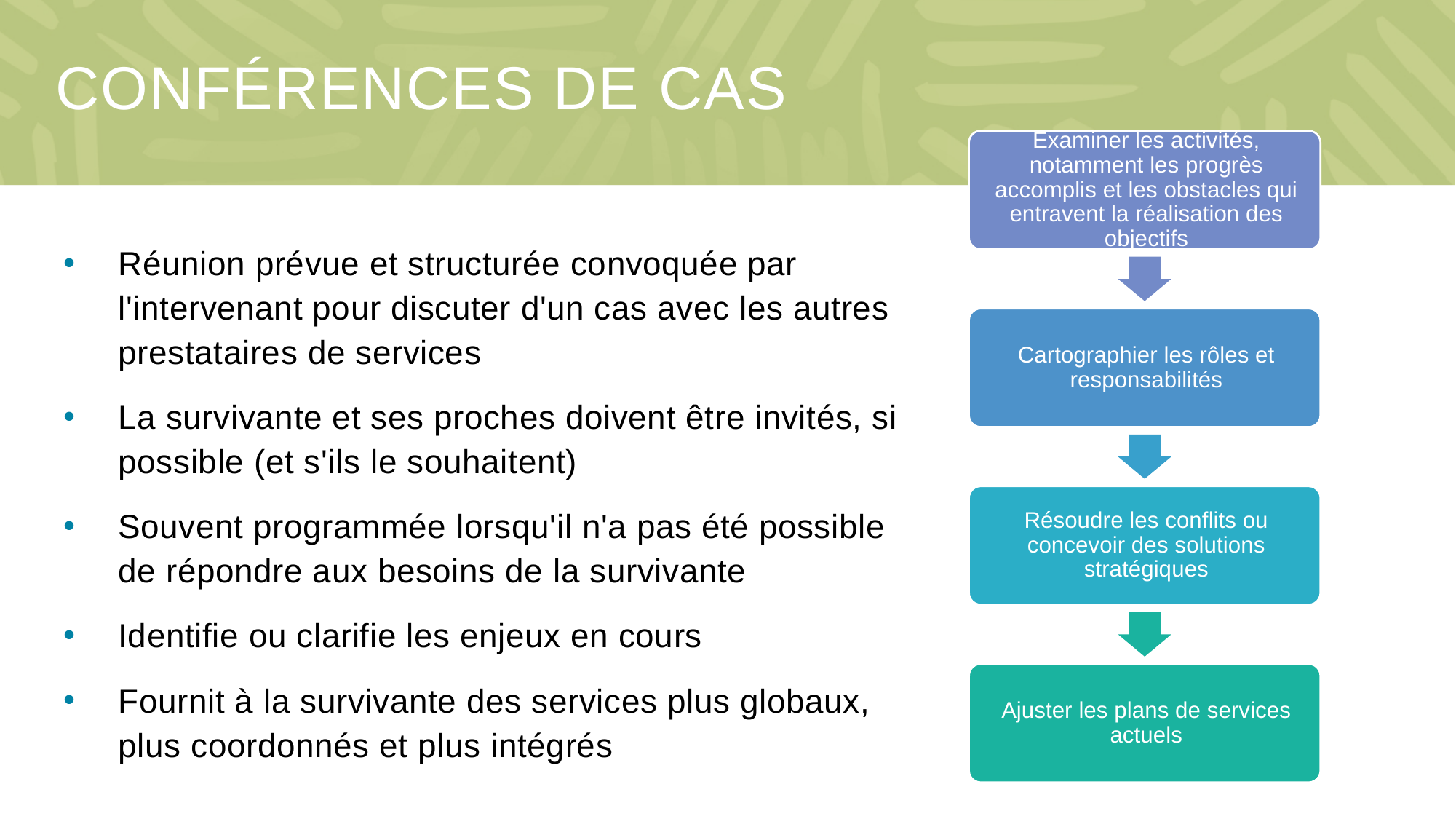

# Conférences de cas
Examiner les activités, notamment les progrès accomplis et les obstacles qui entravent la réalisation des objectifs

Cartographier les rôles et responsabilités

Résoudre les conflits ou concevoir des solutions stratégiques

Ajuster les plans de services actuels
Réunion prévue et structurée convoquée par l'intervenant pour discuter d'un cas avec les autres prestataires de services
La survivante et ses proches doivent être invités, si possible (et s'ils le souhaitent)
Souvent programmée lorsqu'il n'a pas été possible de répondre aux besoins de la survivante
Identifie ou clarifie les enjeux en cours
Fournit à la survivante des services plus globaux, plus coordonnés et plus intégrés